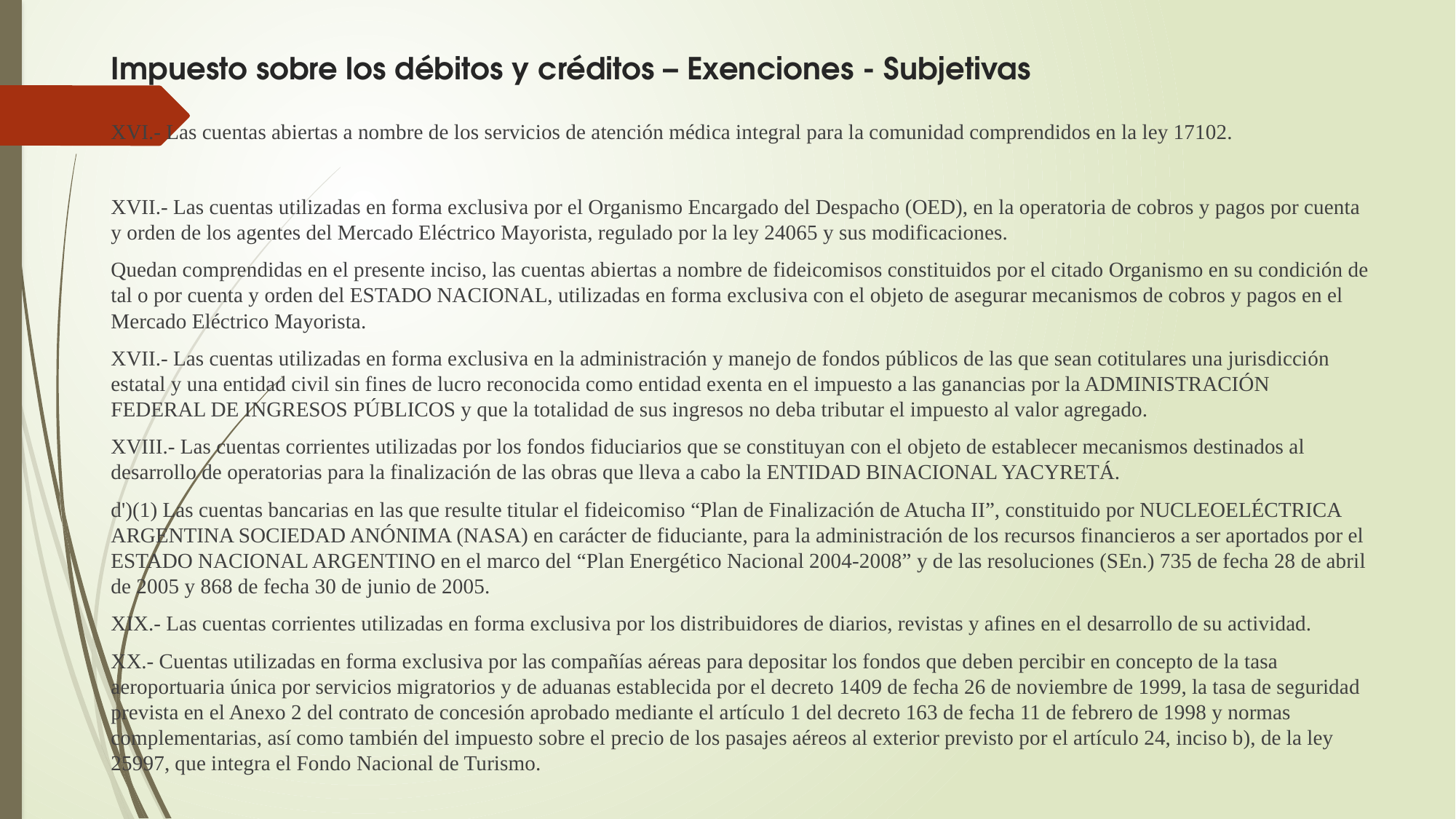

# Impuesto sobre los débitos y créditos – Exenciones - Subjetivas
XVI.- Las cuentas abiertas a nombre de los servicios de atención médica integral para la comunidad comprendidos en la ley 17102.

XVII.- Las cuentas utilizadas en forma exclusiva por el Organismo Encargado del Despacho (OED), en la operatoria de cobros y pagos por cuenta y orden de los agentes del Mercado Eléctrico Mayorista, regulado por la ley 24065 y sus modificaciones.
Quedan comprendidas en el presente inciso, las cuentas abiertas a nombre de fideicomisos constituidos por el citado Organismo en su condición de tal o por cuenta y orden del ESTADO NACIONAL, utilizadas en forma exclusiva con el objeto de asegurar mecanismos de cobros y pagos en el Mercado Eléctrico Mayorista.
XVII.- Las cuentas utilizadas en forma exclusiva en la administración y manejo de fondos públicos de las que sean cotitulares una jurisdicción estatal y una entidad civil sin fines de lucro reconocida como entidad exenta en el impuesto a las ganancias por la ADMINISTRACIÓN FEDERAL DE INGRESOS PÚBLICOS y que la totalidad de sus ingresos no deba tributar el impuesto al valor agregado.
XVIII.- Las cuentas corrientes utilizadas por los fondos fiduciarios que se constituyan con el objeto de establecer mecanismos destinados al desarrollo de operatorias para la finalización de las obras que lleva a cabo la ENTIDAD BINACIONAL YACYRETÁ.
d')(1) Las cuentas bancarias en las que resulte titular el fideicomiso “Plan de Finalización de Atucha II”, constituido por NUCLEOELÉCTRICA ARGENTINA SOCIEDAD ANÓNIMA (NASA) en carácter de fiduciante, para la administración de los recursos financieros a ser aportados por el ESTADO NACIONAL ARGENTINO en el marco del “Plan Energético Nacional 2004-2008” y de las resoluciones (SEn.) 735 de fecha 28 de abril de 2005 y 868 de fecha 30 de junio de 2005.
XIX.- Las cuentas corrientes utilizadas en forma exclusiva por los distribuidores de diarios, revistas y afines en el desarrollo de su actividad.
XX.- Cuentas utilizadas en forma exclusiva por las compañías aéreas para depositar los fondos que deben percibir en concepto de la tasa aeroportuaria única por servicios migratorios y de aduanas establecida por el decreto 1409 de fecha 26 de noviembre de 1999, la tasa de seguridad prevista en el Anexo 2 del contrato de concesión aprobado mediante el artículo 1 del decreto 163 de fecha 11 de febrero de 1998 y normas complementarias, así como también del impuesto sobre el precio de los pasajes aéreos al exterior previsto por el artículo 24, inciso b), de la ley 25997, que integra el Fondo Nacional de Turismo.